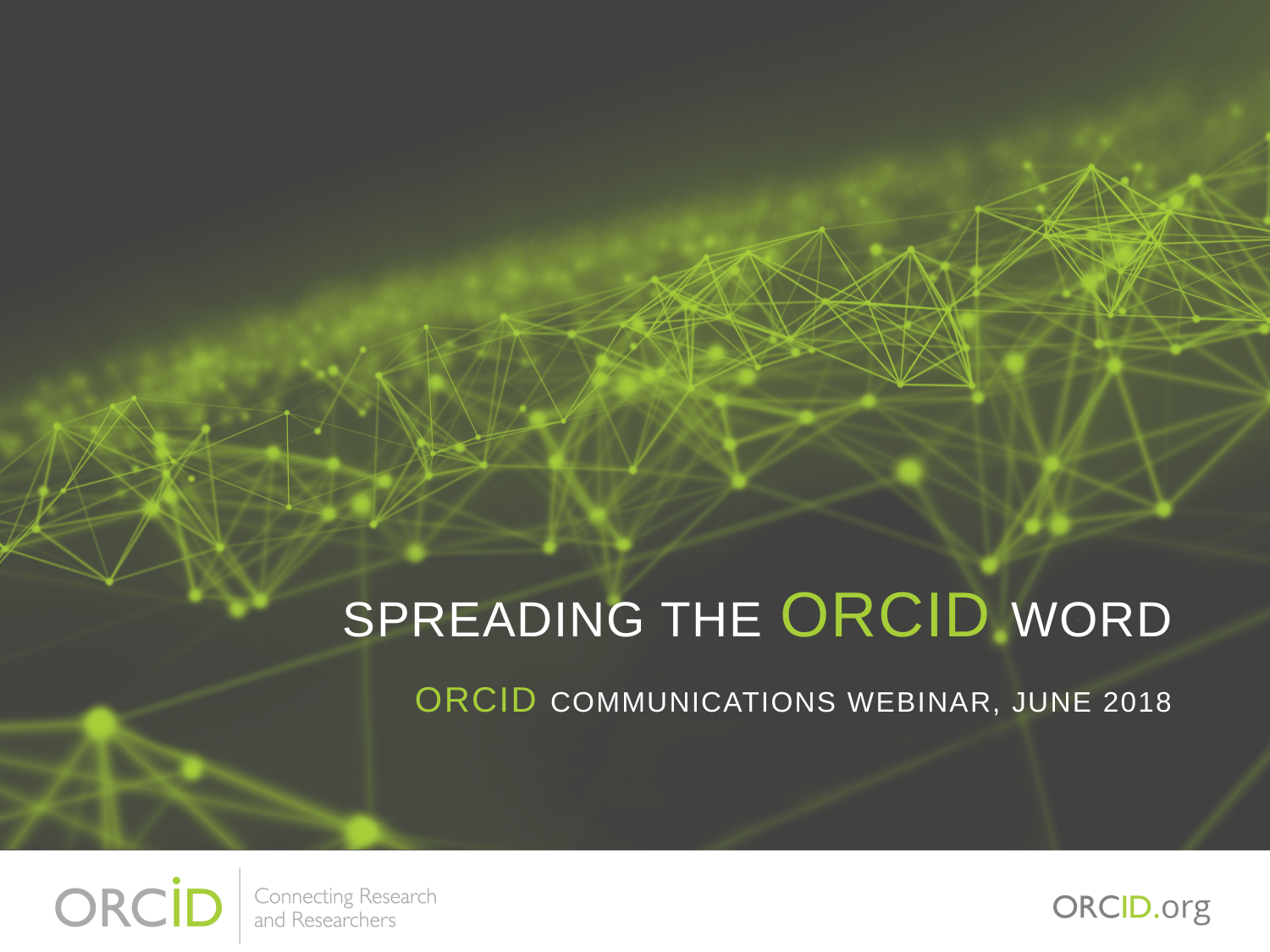

Spreading the ORCID word
ORCID communications webinar, June 2018